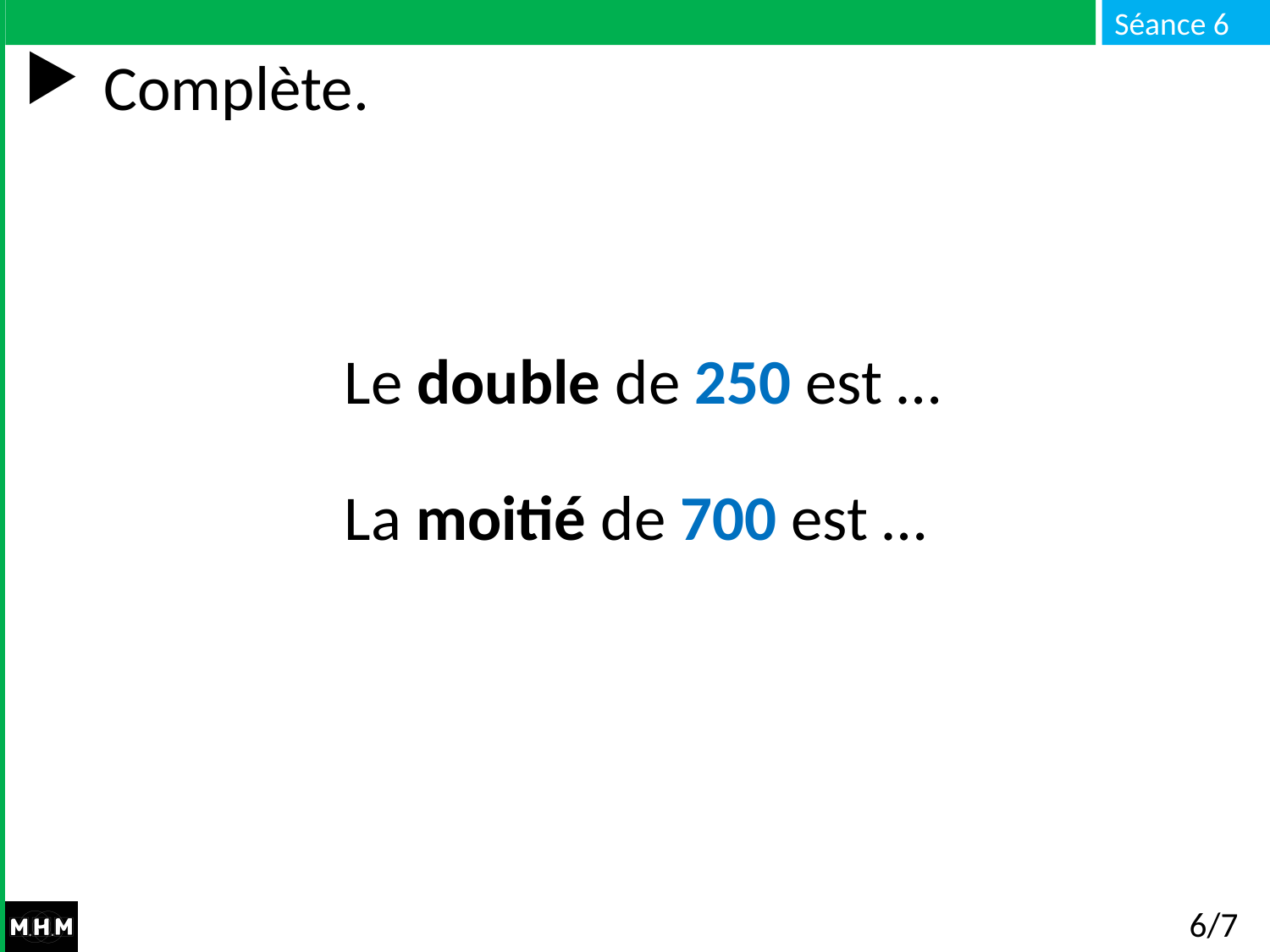

# Complète.
Le double de 250 est …

La moitié de 700 est …
6/7